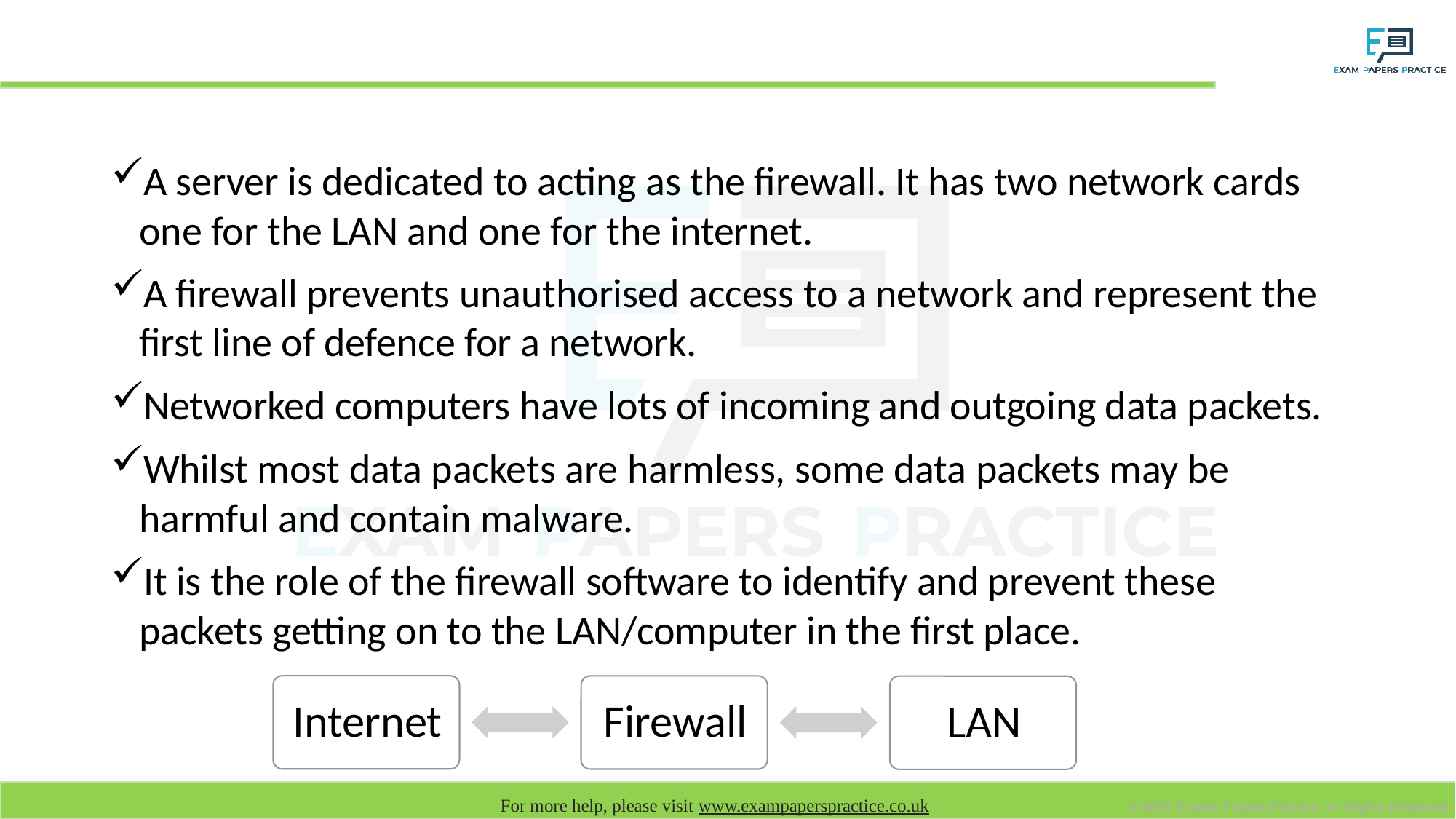

# Firewall
A server is dedicated to acting as the firewall. It has two network cards one for the LAN and one for the internet.
A firewall prevents unauthorised access to a network and represent the first line of defence for a network.
Networked computers have lots of incoming and outgoing data packets.
Whilst most data packets are harmless, some data packets may be harmful and contain malware.
It is the role of the firewall software to identify and prevent these packets getting on to the LAN/computer in the first place.
Firewall

LAN

Internet